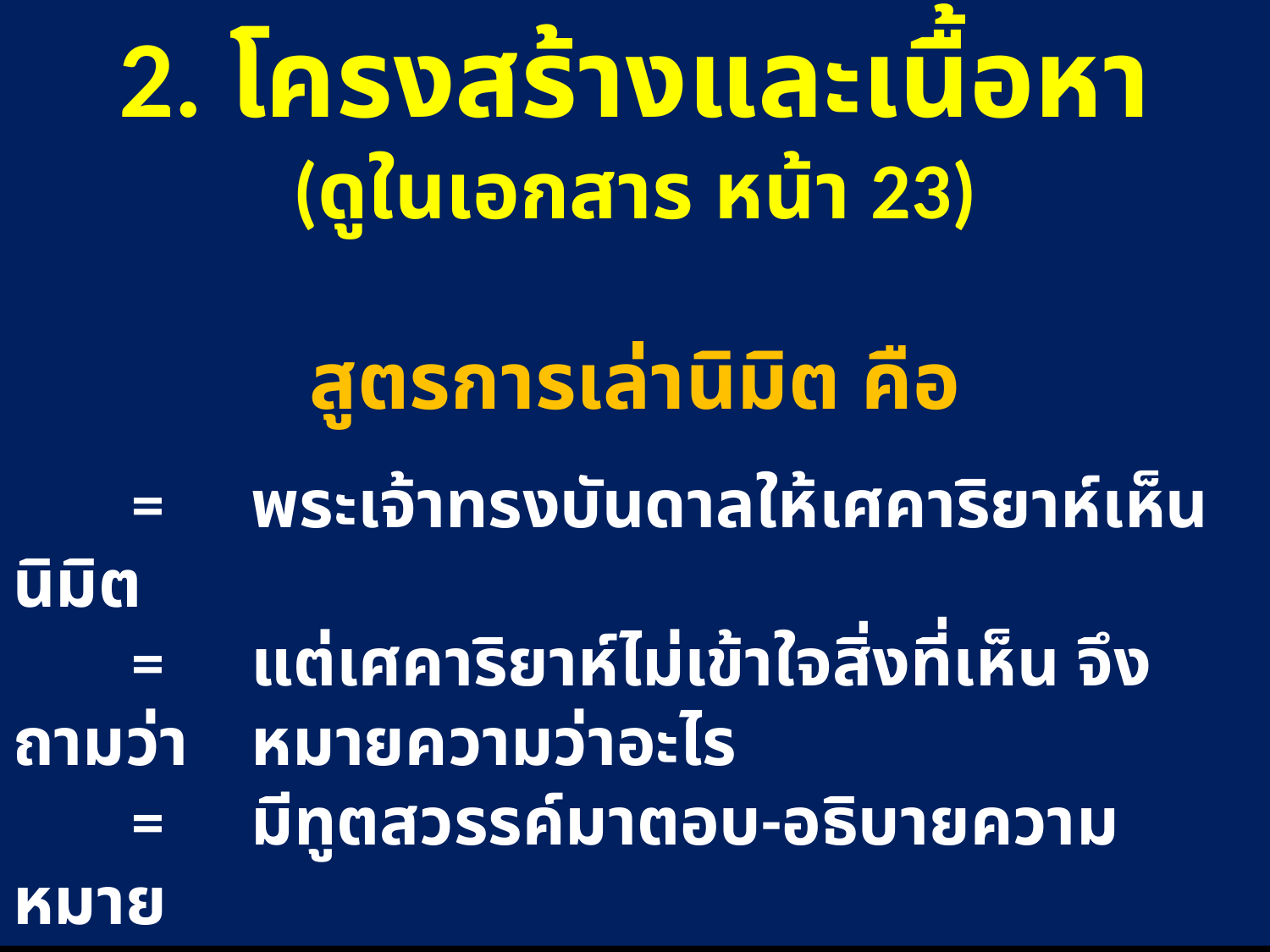

2. โครงสร้างและเนื้อหา
(ดูในเอกสาร หน้า 23)

สูตรการเล่านิมิต คือ

	=	พระเจ้าทรงบันดาลให้เศคาริยาห์เห็นนิมิต
	=	แต่เศคาริยาห์ไม่เข้าใจสิ่งที่เห็น จึงถามว่า			หมายความว่าอะไร
	=	มีทูตสวรรค์มาตอบ-อธิบายความหมาย